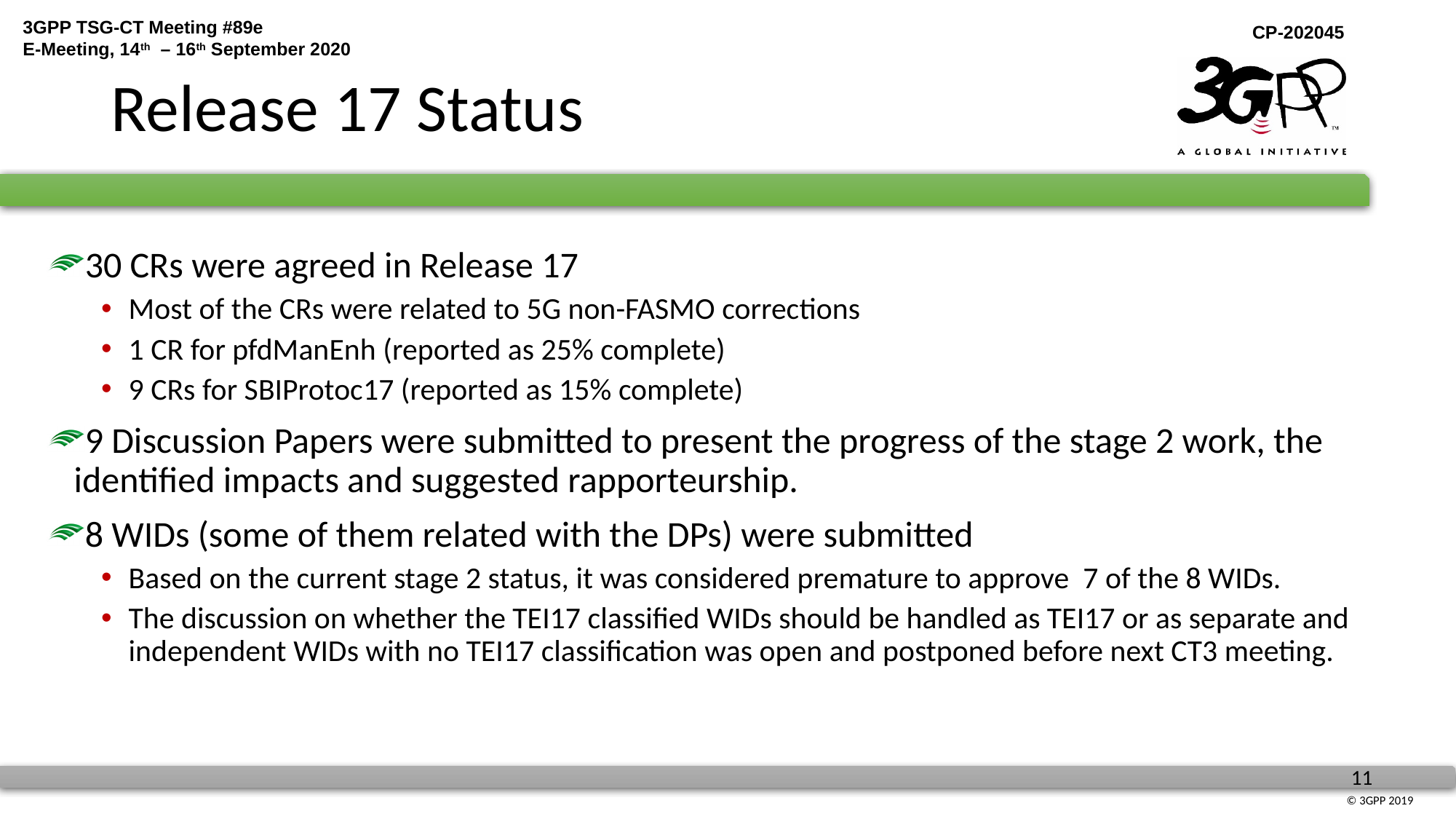

# Release 17 Status
30 CRs were agreed in Release 17
Most of the CRs were related to 5G non-FASMO corrections
1 CR for pfdManEnh (reported as 25% complete)
9 CRs for SBIProtoc17 (reported as 15% complete)
9 Discussion Papers were submitted to present the progress of the stage 2 work, the identified impacts and suggested rapporteurship.
8 WIDs (some of them related with the DPs) were submitted
Based on the current stage 2 status, it was considered premature to approve  7 of the 8 WIDs.
The discussion on whether the TEI17 classified WIDs should be handled as TEI17 or as separate and independent WIDs with no TEI17 classification was open and postponed before next CT3 meeting.